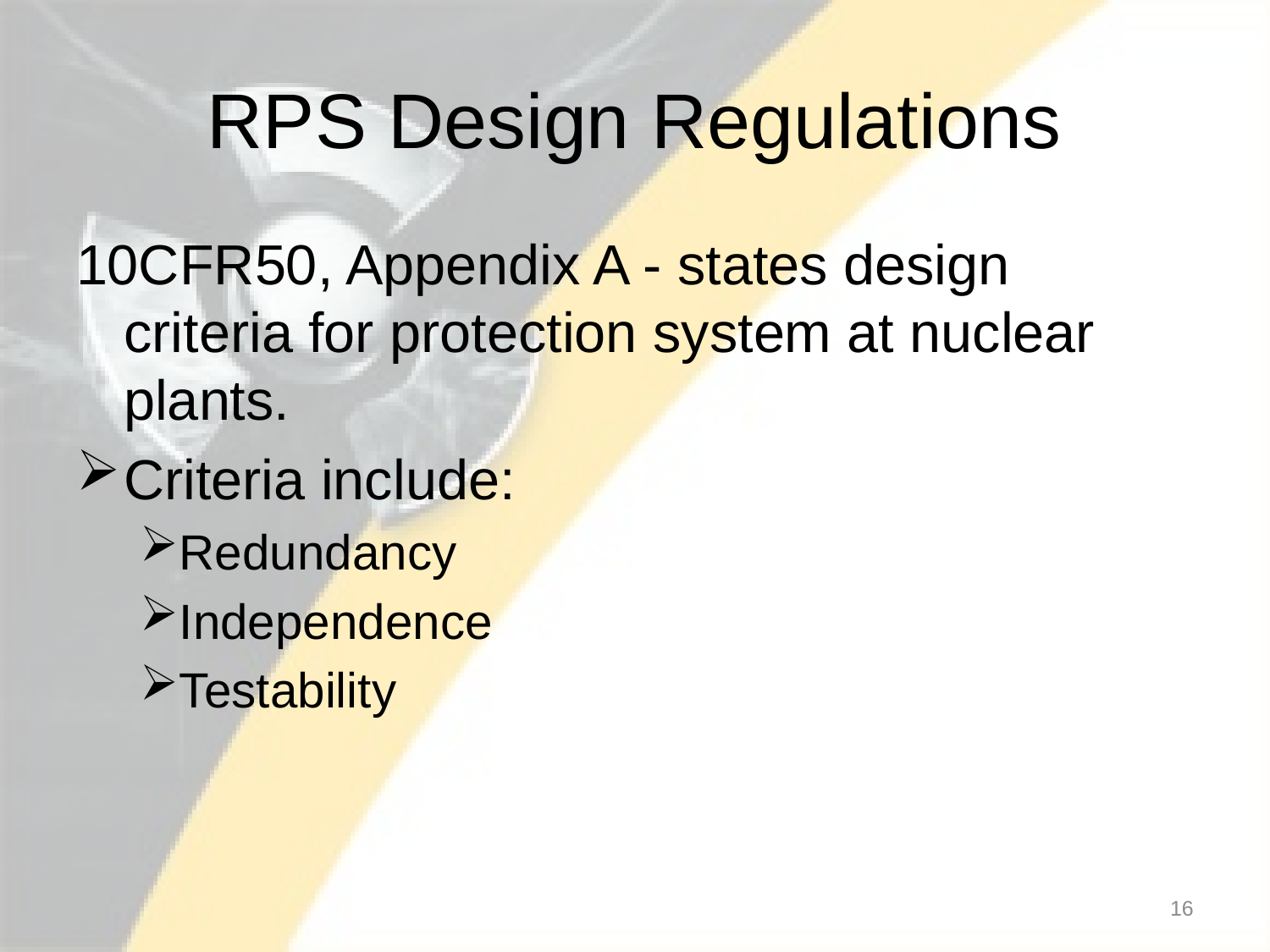

# RPS Design Regulations
10CFR50, Appendix A - states design criteria for protection system at nuclear plants.
Criteria include:
Redundancy
Independence
Testability
16